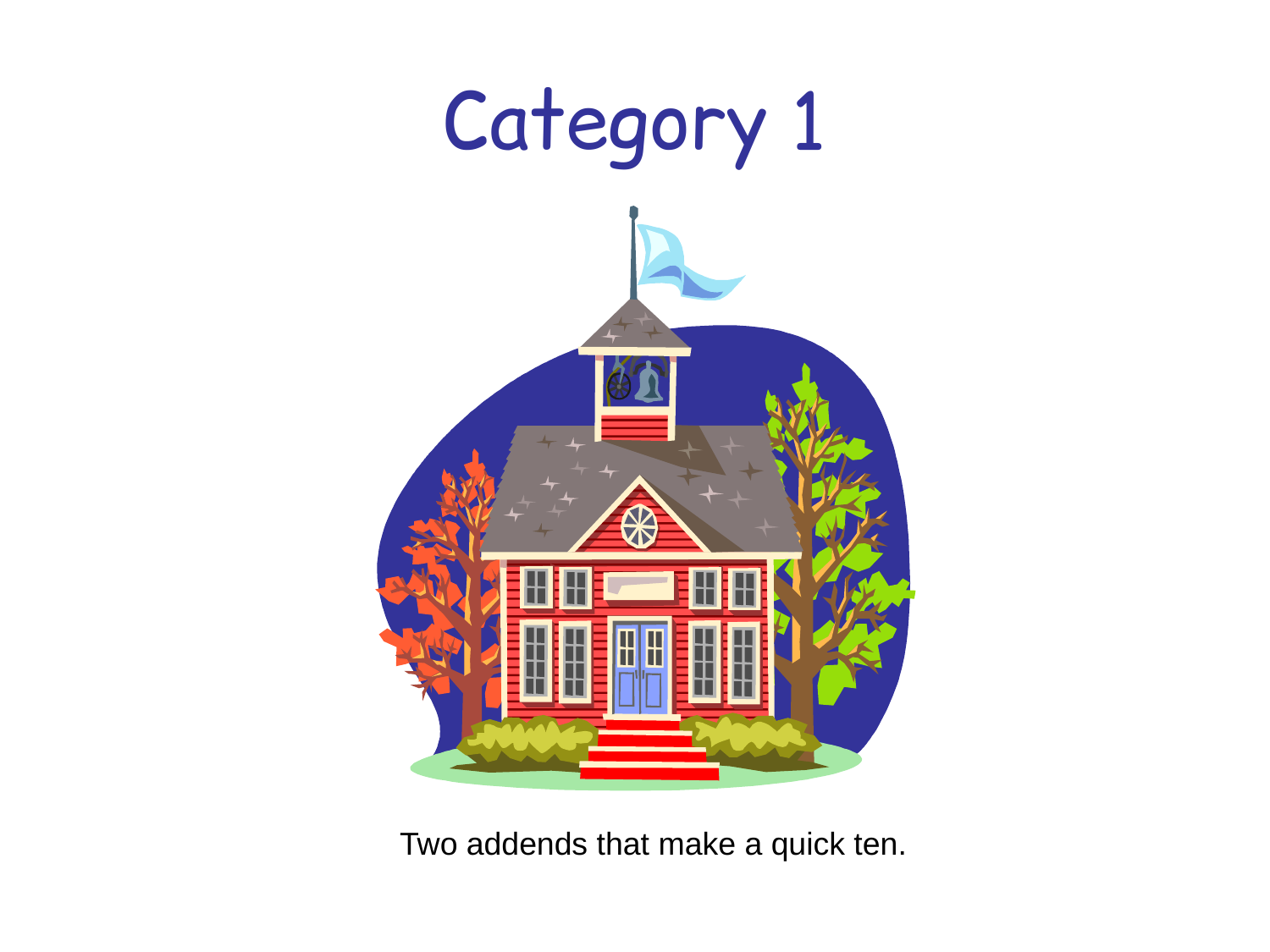

# Category 1

Two addends that make a quick ten.